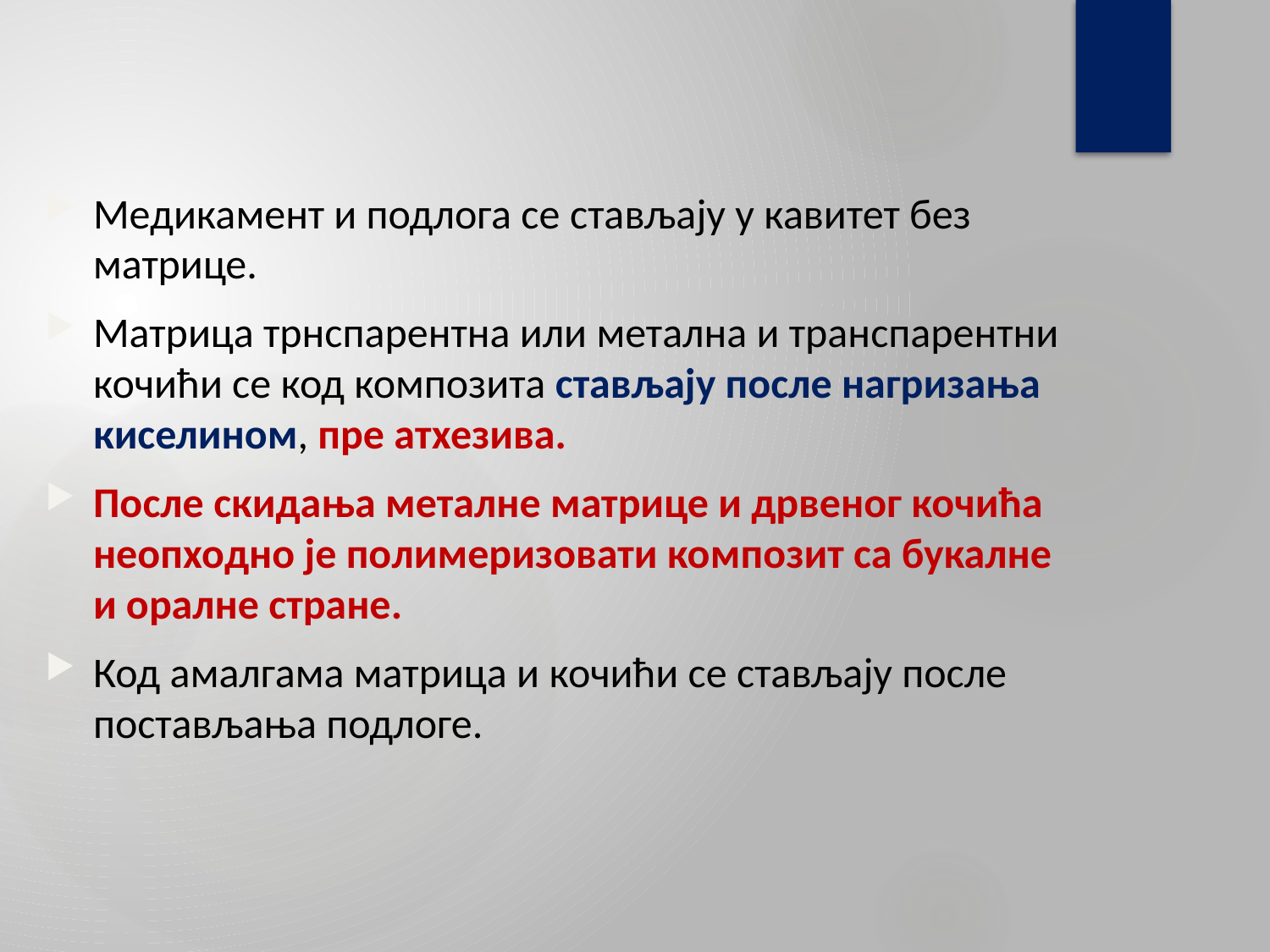

Медикамент и подлога се стављају у кавитет без матрице.
Матрица трнспарентна или метална и транспарентни кочићи се код композита стављају после нагризања киселином, пре атхезива.
После скидања металне матрице и дрвеног кочића неопходно је полимеризовати композит са букалне и оралне стране.
Код амалгама матрица и кочићи се стављају после постављања подлоге.